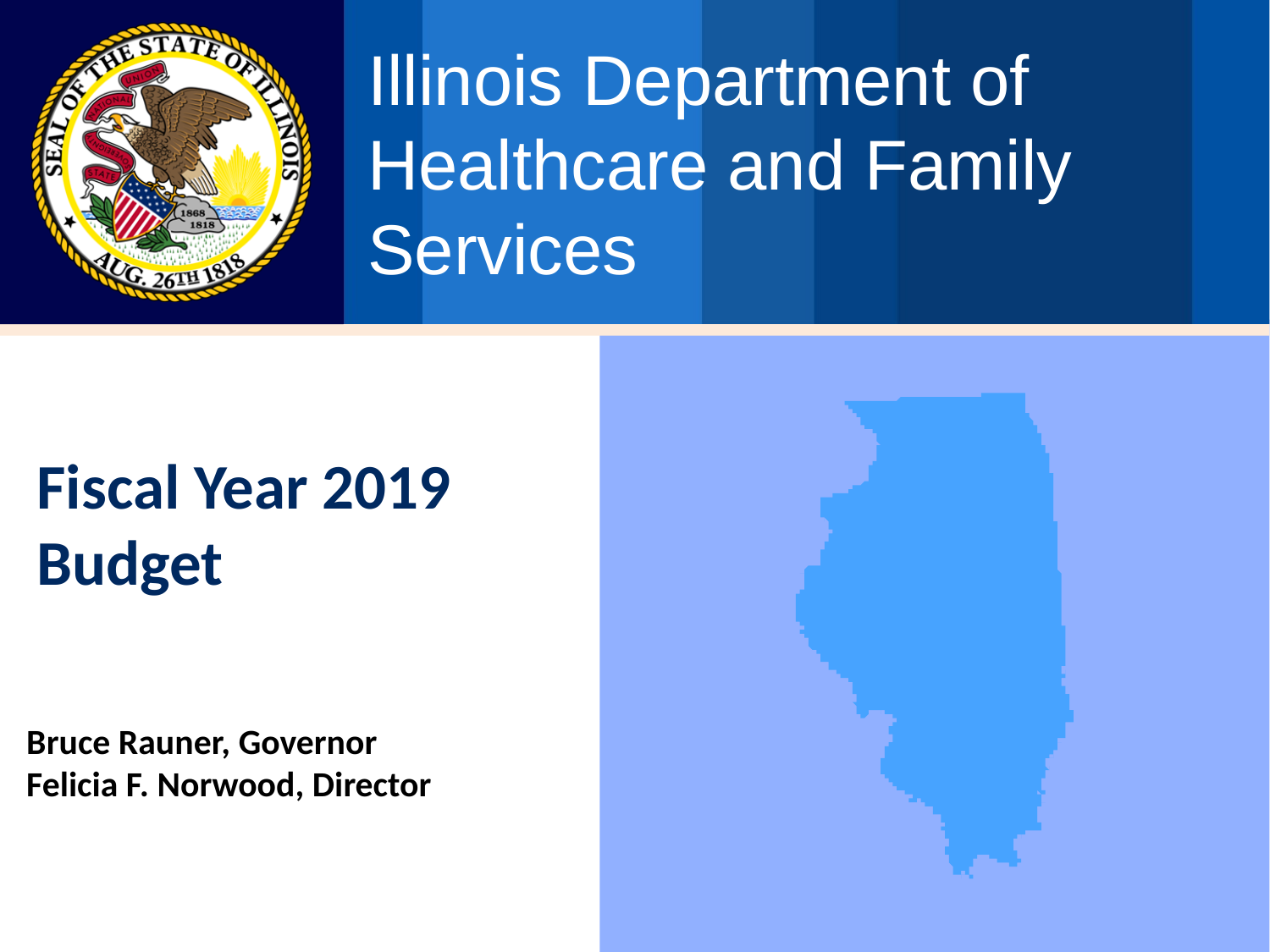

Illinois Department of Healthcare and Family Services
# Fiscal Year 2019 Budget
Bruce Rauner, Governor
Felicia F. Norwood, Director